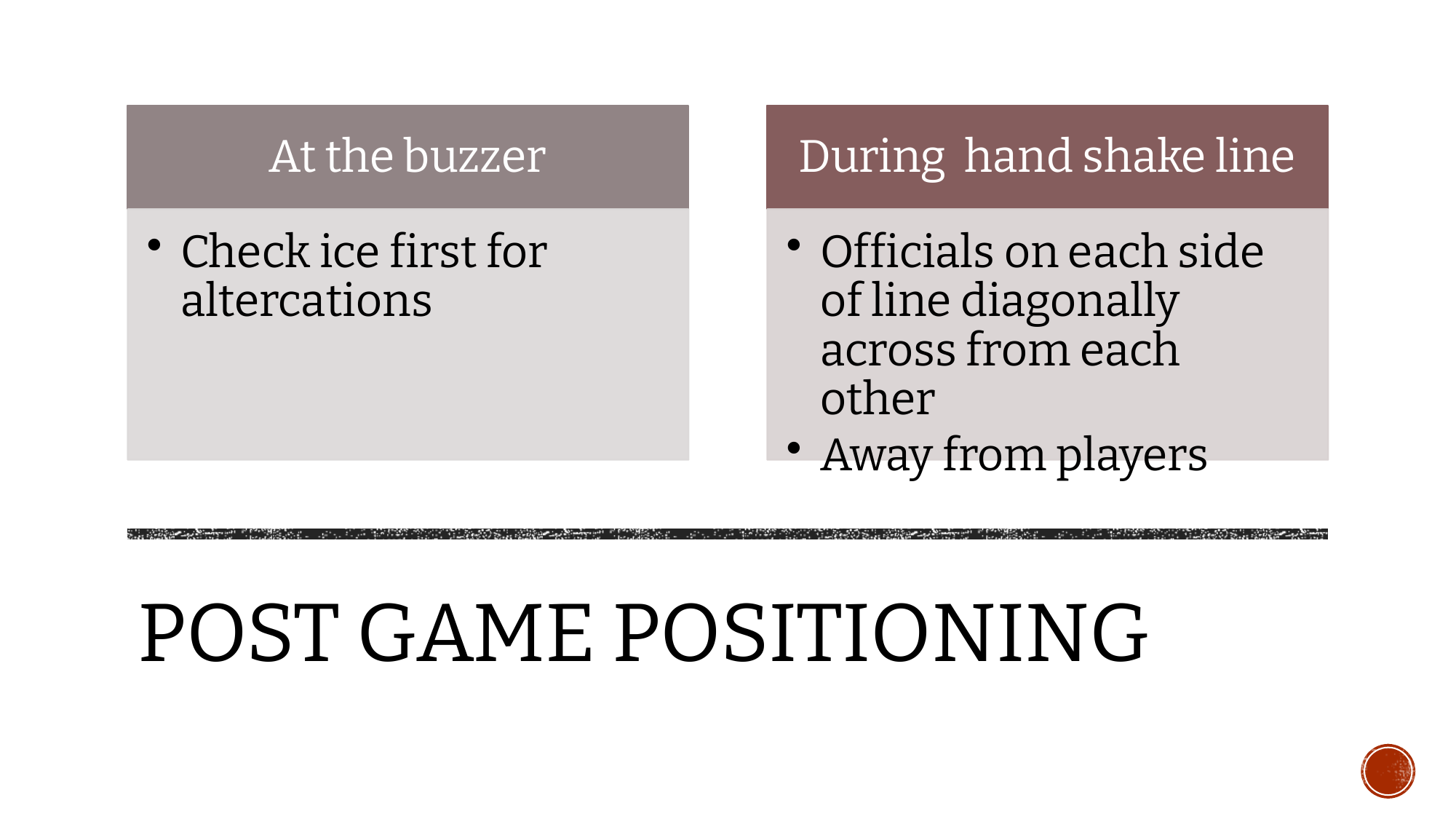

At the buzzer
Check ice first for altercations
During  hand shake line
Officials on each side of line diagonally across from each other
Away from players

# Post Game Positioning